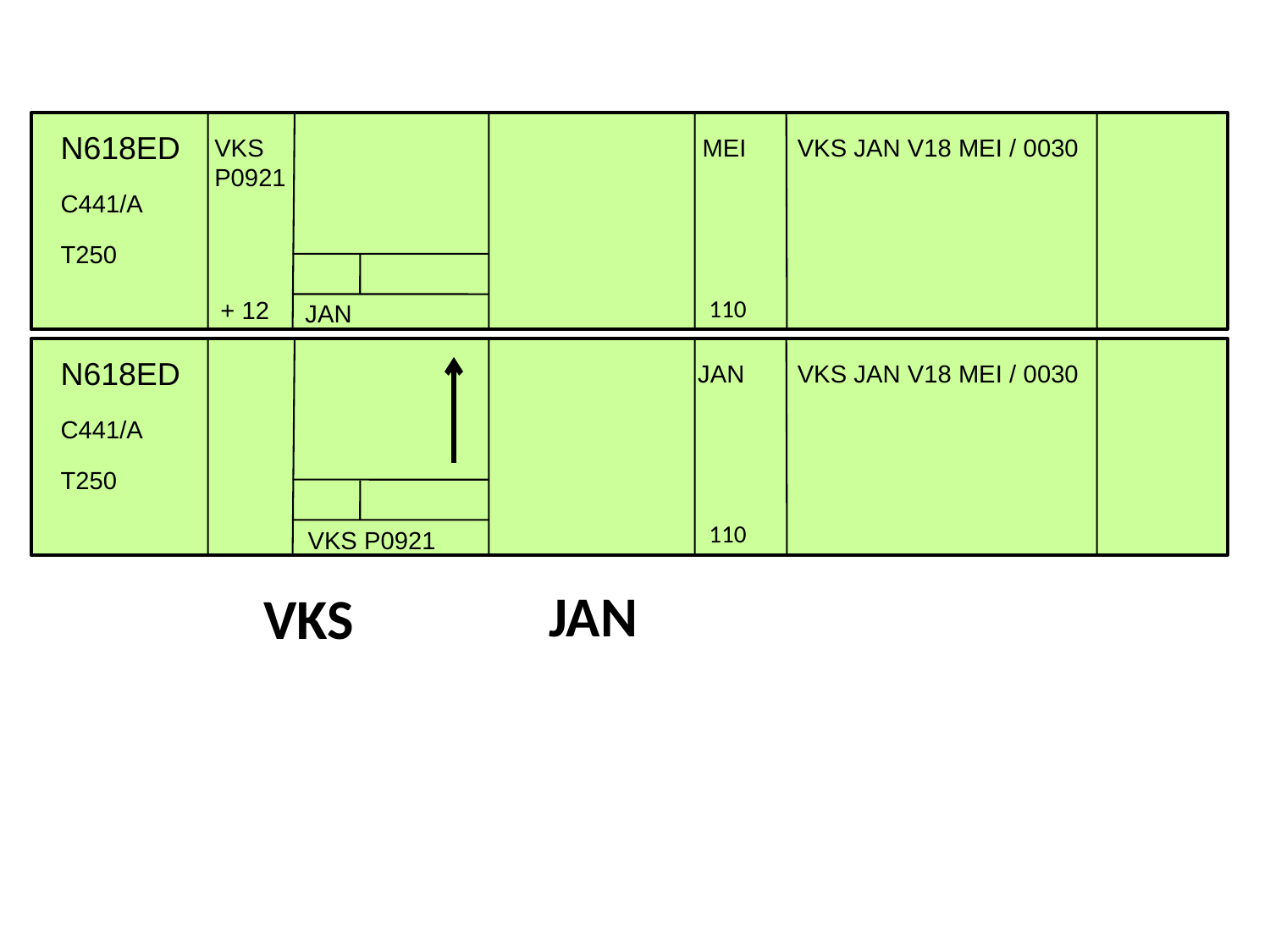

N618ED
VKS
P0921

  MEI
VKS JAN V18 MEI / 0030

C441/A

T250

110
+ 12
JAN

N618ED

 JAN
VKS JAN V18 MEI / 0030

C441/A

T250

110

VKS P0921

JAN
VKS